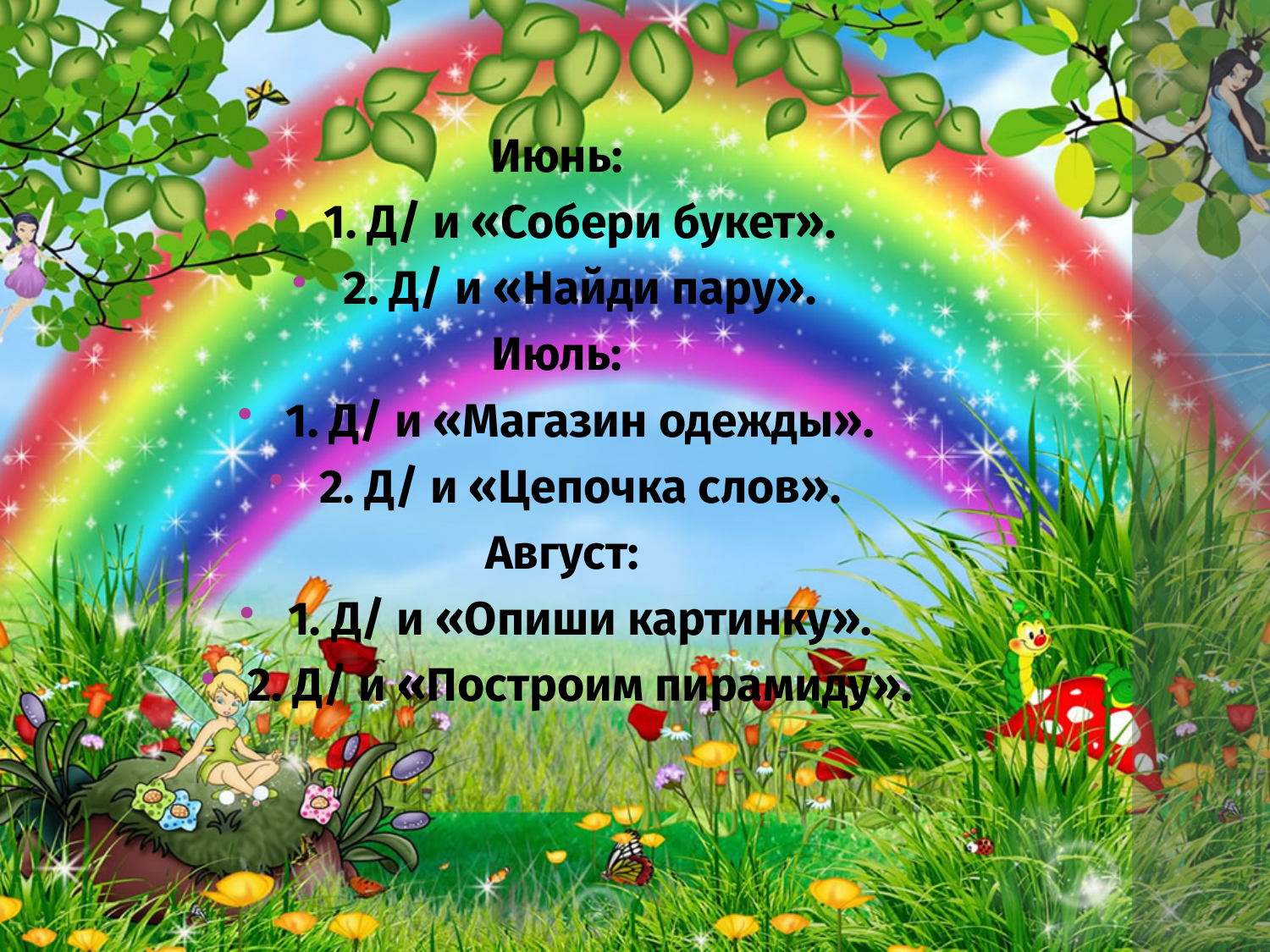

Июнь:
1. Д/ и «Собери букет».
2. Д/ и «Найди пару».
Июль:
1. Д/ и «Магазин одежды».
2. Д/ и «Цепочка слов».
 Август:
1. Д/ и «Опиши картинку».
2. Д/ и «Построим пирамиду».